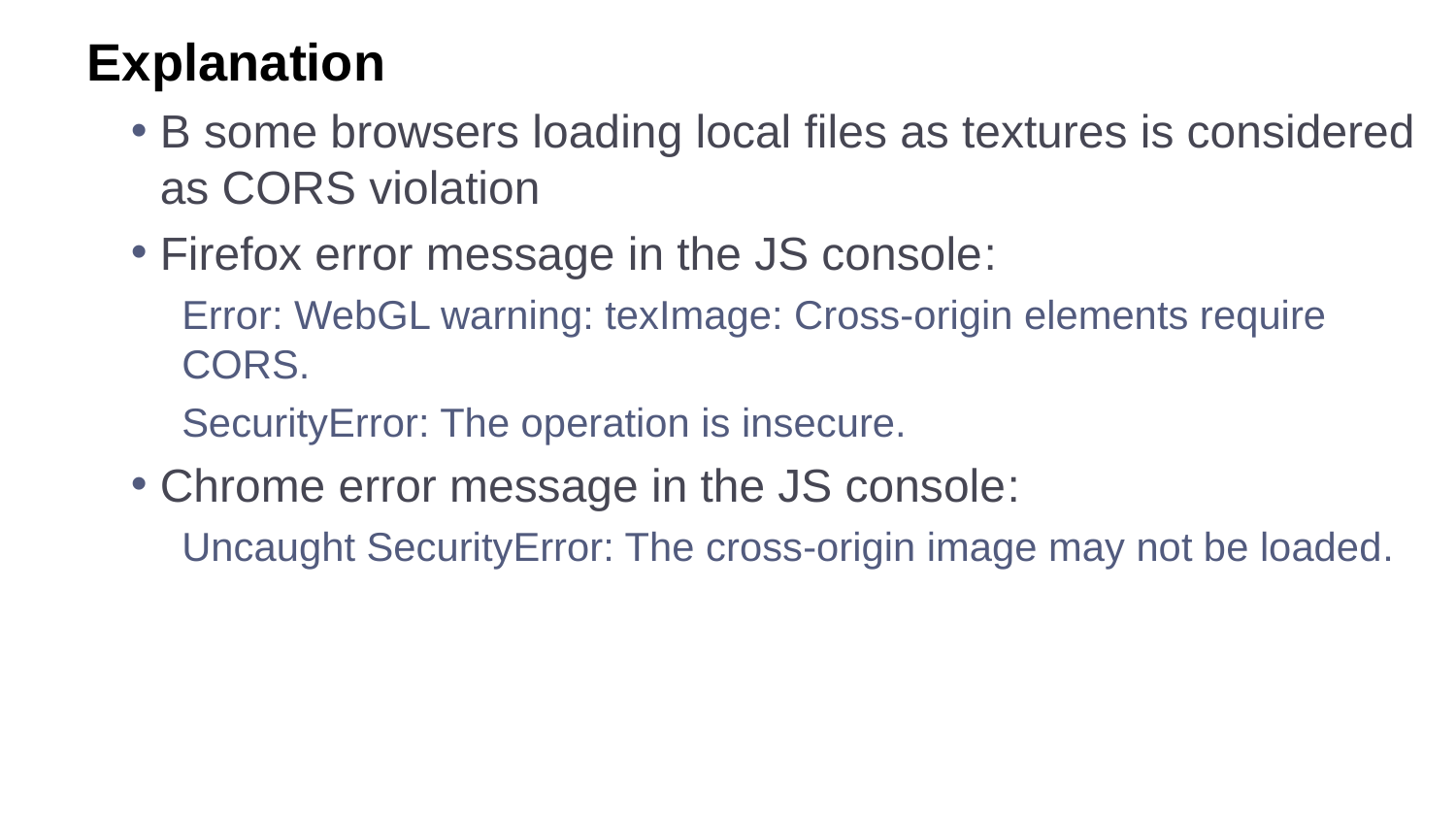

Explanation
В some browsers loading local files as textures is considered as CORS violation
Firefox error message in the JS console:
Error: WebGL warning: texImage: Cross-origin elements require CORS.
SecurityError: The operation is insecure.
Chrome error message in the JS console:
Uncaught SecurityError: The cross-origin image may not be loaded.